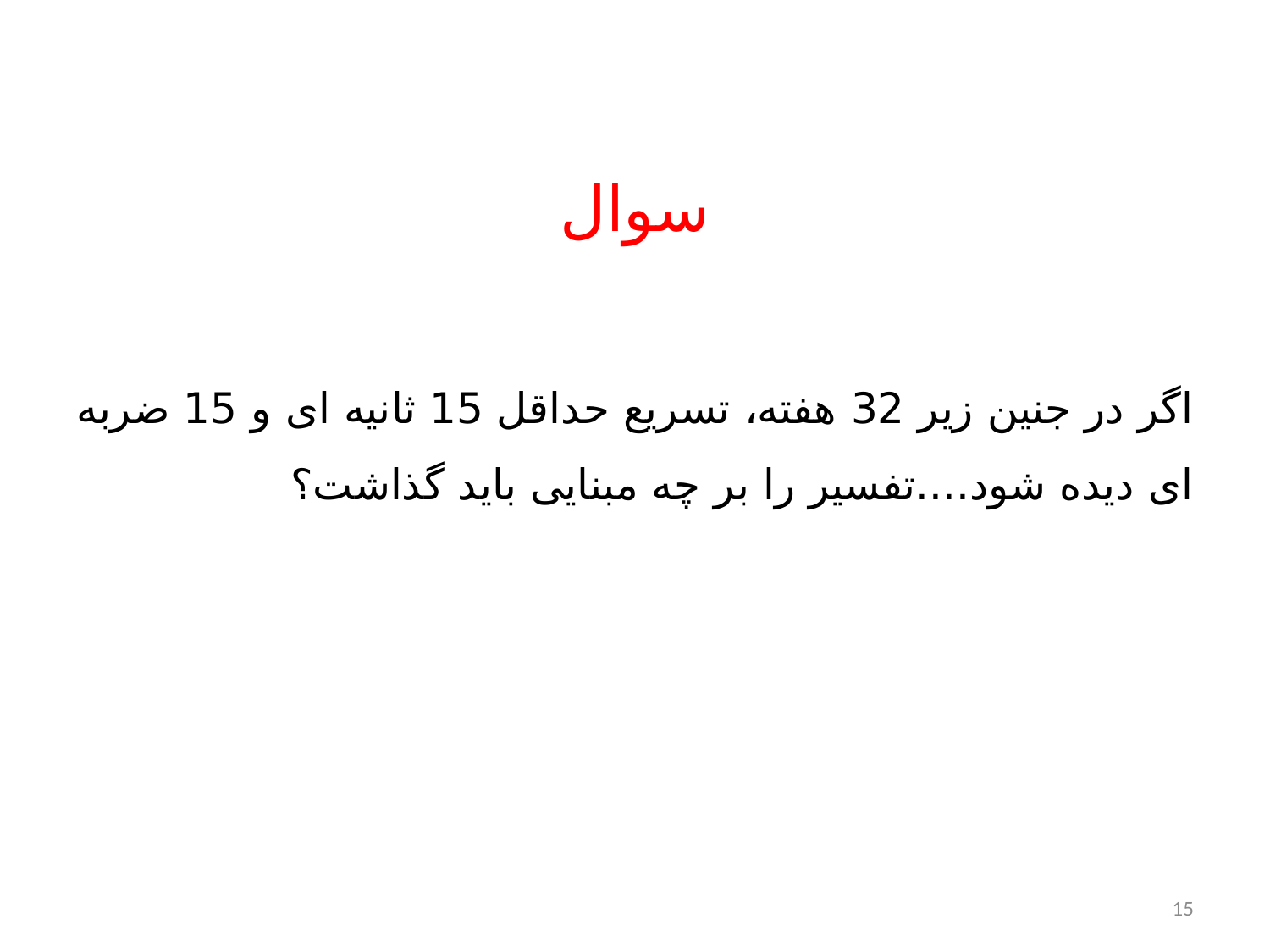

# سوال
اگر در جنین زیر 32 هفته، تسریع حداقل 15 ثانیه ای و 15 ضربه ای دیده شود....تفسیر را بر چه مبنایی باید گذاشت؟
15